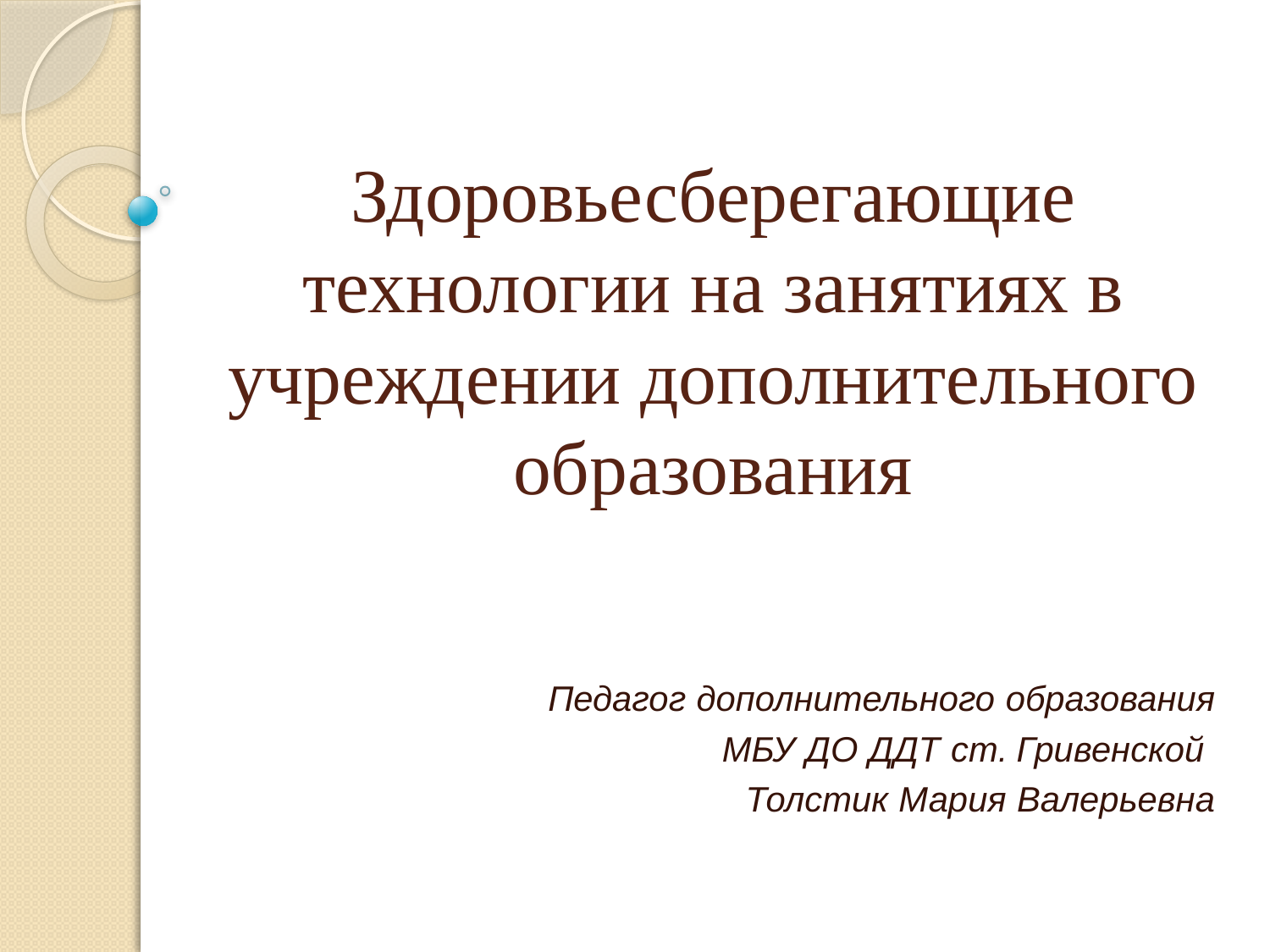

# Здоровьесберегающие технологии на занятиях в учреждении дополнительного образования
Педагог дополнительного образования
 МБУ ДО ДДТ ст. Гривенской
Толстик Мария Валерьевна